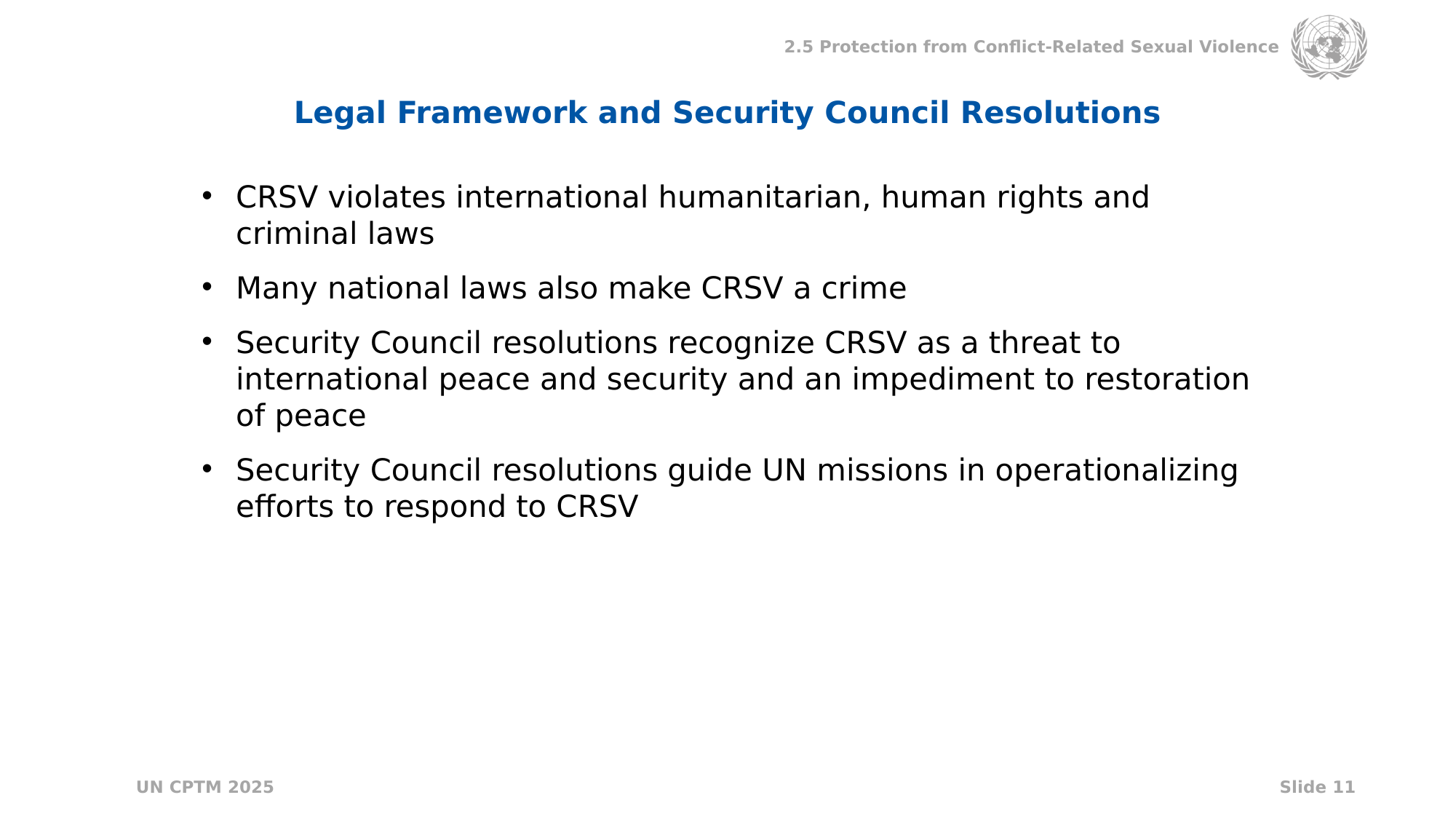

Legal Framework and Security Council Resolutions
CRSV violates international humanitarian, human rights and criminal laws
Many national laws also make CRSV a crime
Security Council resolutions recognize CRSV as a threat to international peace and security and an impediment to restoration of peace
Security Council resolutions guide UN missions in operationalizing efforts to respond to CRSV